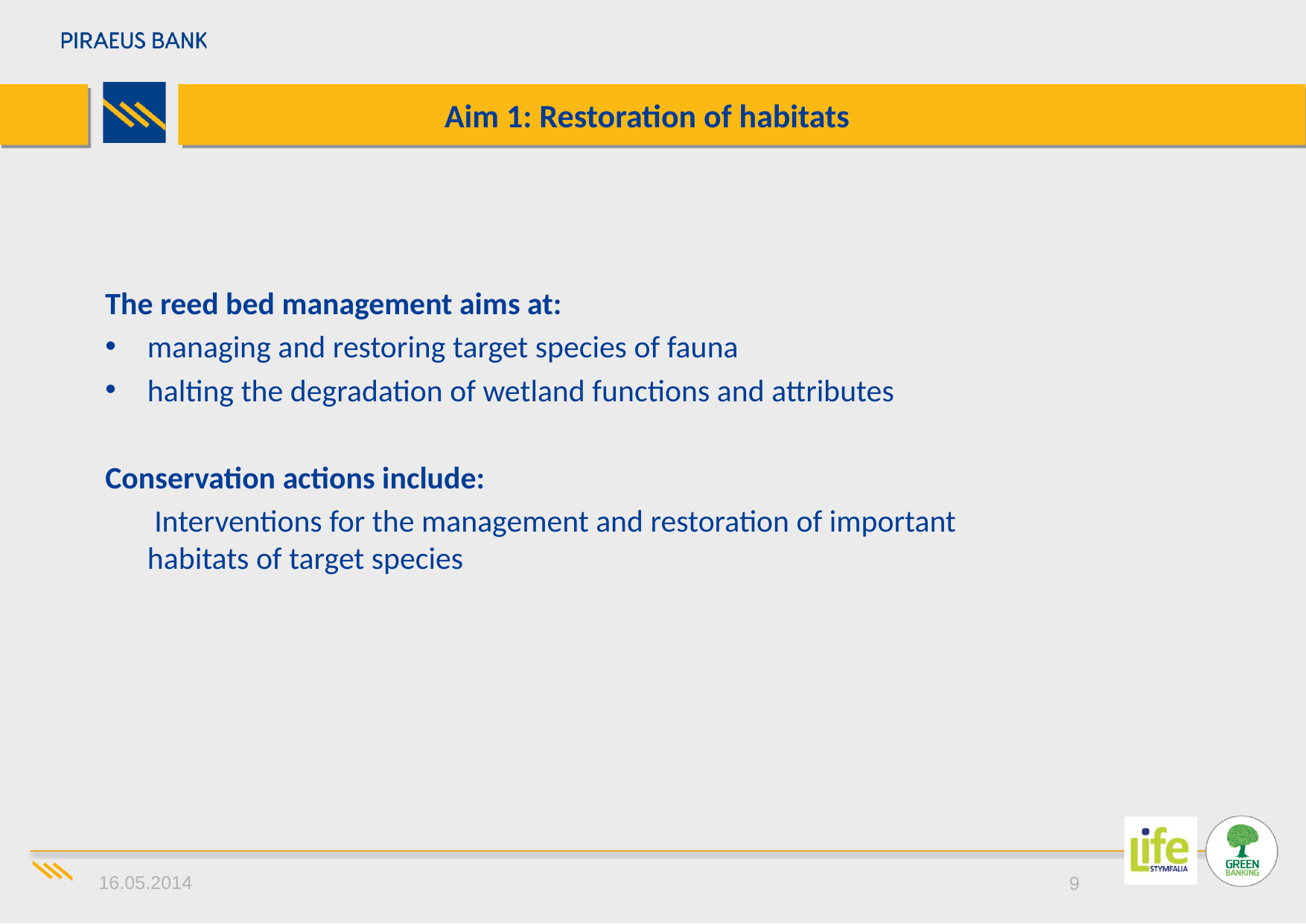

# Aim 1: Restoration of habitats
The reed bed management aims at:
managing and restoring target species of fauna
halting the degradation of wetland functions and attributes

Conservation actions include:
	 Interventions for the management and restoration of important habitats of target species

16.05.2014
9